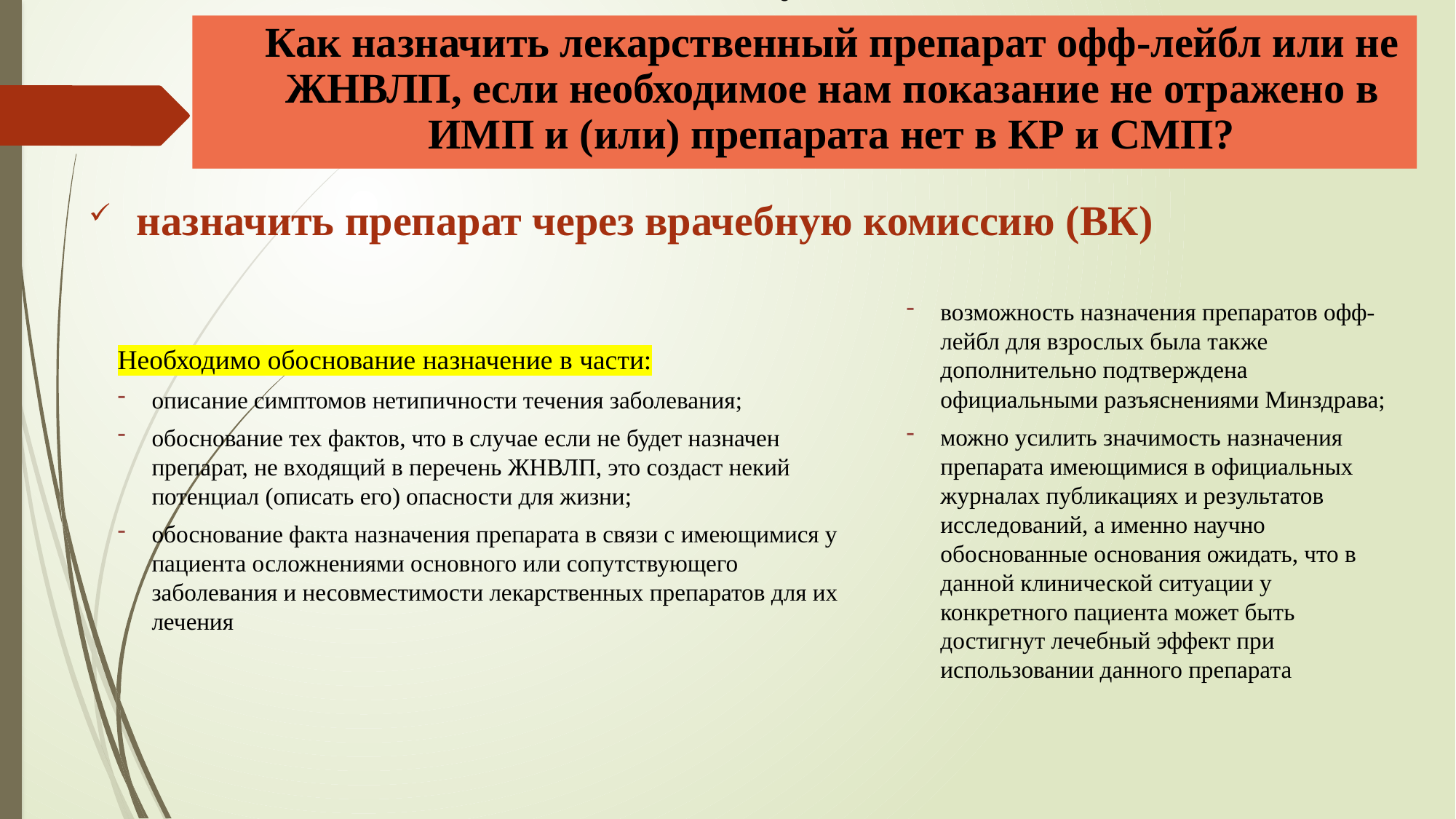

# Как назначить лекарственный препарат офф-лейбл или не ЖНВЛП, если необходимое нам показание не отражено в ИМП и (или) препарата нет в КР и СМП?
 назначить препарат через врачебную комиссию (ВК)
возможность назначения препаратов офф-лейбл для взрослых была также дополнительно подтверждена официальными разъяснениями Минздрава;
можно усилить значимость назначения препарата имеющимися в официальных журналах публикациях и результатов исследований, а именно научно обоснованные основания ожидать, что в данной клинической ситуации у конкретного пациента может быть достигнут лечебный эффект при использовании данного препарата

Необходимо обоснование назначение в части:
описание симптомов нетипичности течения заболевания;
обоснование тех фактов, что в случае если не будет назначен препарат, не входящий в перечень ЖНВЛП, это создаст некий потенциал (описать его) опасности для жизни;
обоснование факта назначения препарата в связи с имеющимися у пациента осложнениями основного или сопутствующего заболевания и несовместимости лекарственных препаратов для их лечения